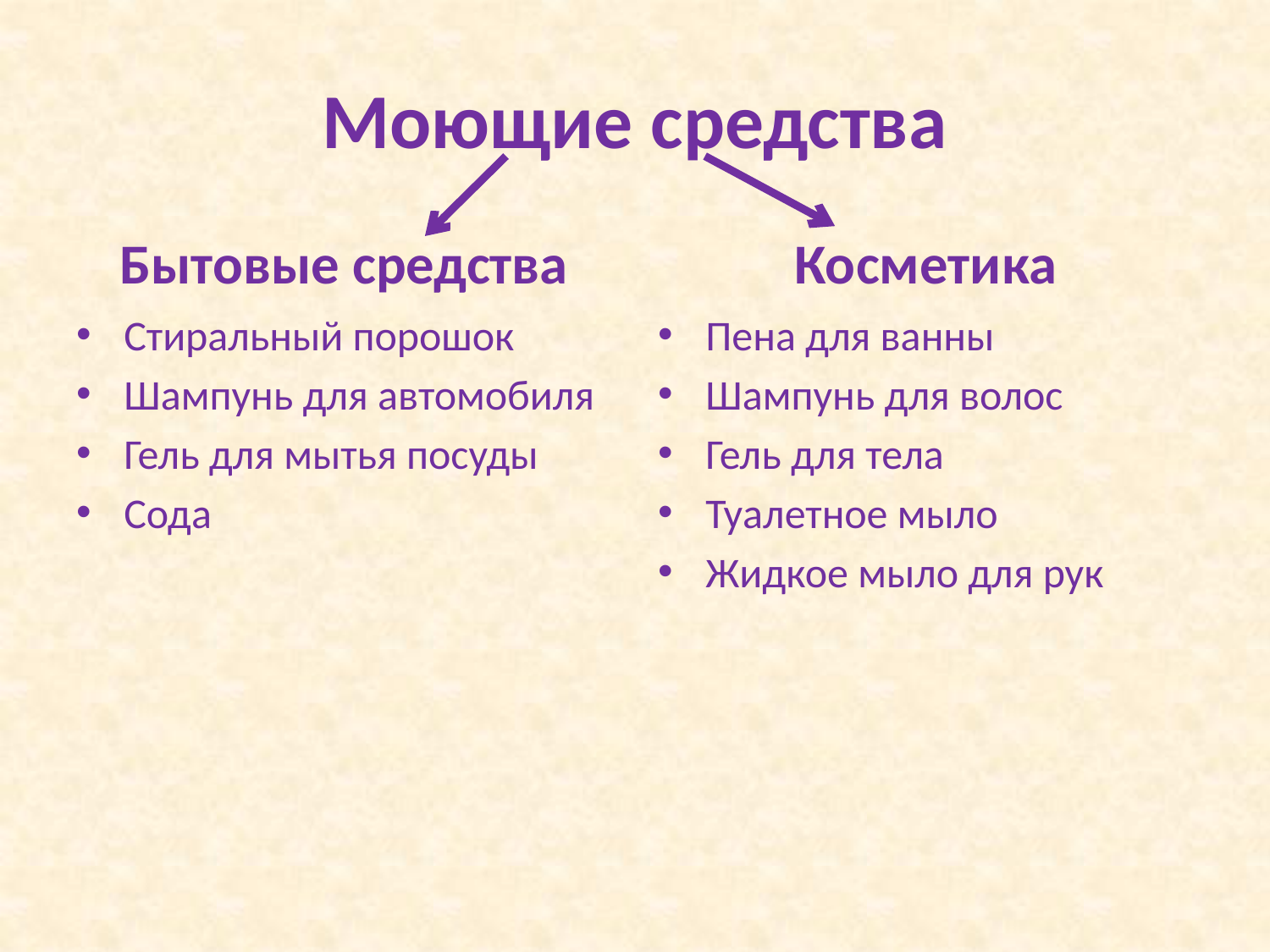

# Моющие средства
Бытовые средства
Косметика
Стиральный порошок
Шампунь для автомобиля
Гель для мытья посуды
Сода

Пена для ванны
Шампунь для волос
Гель для тела
Туалетное мыло
Жидкое мыло для рук